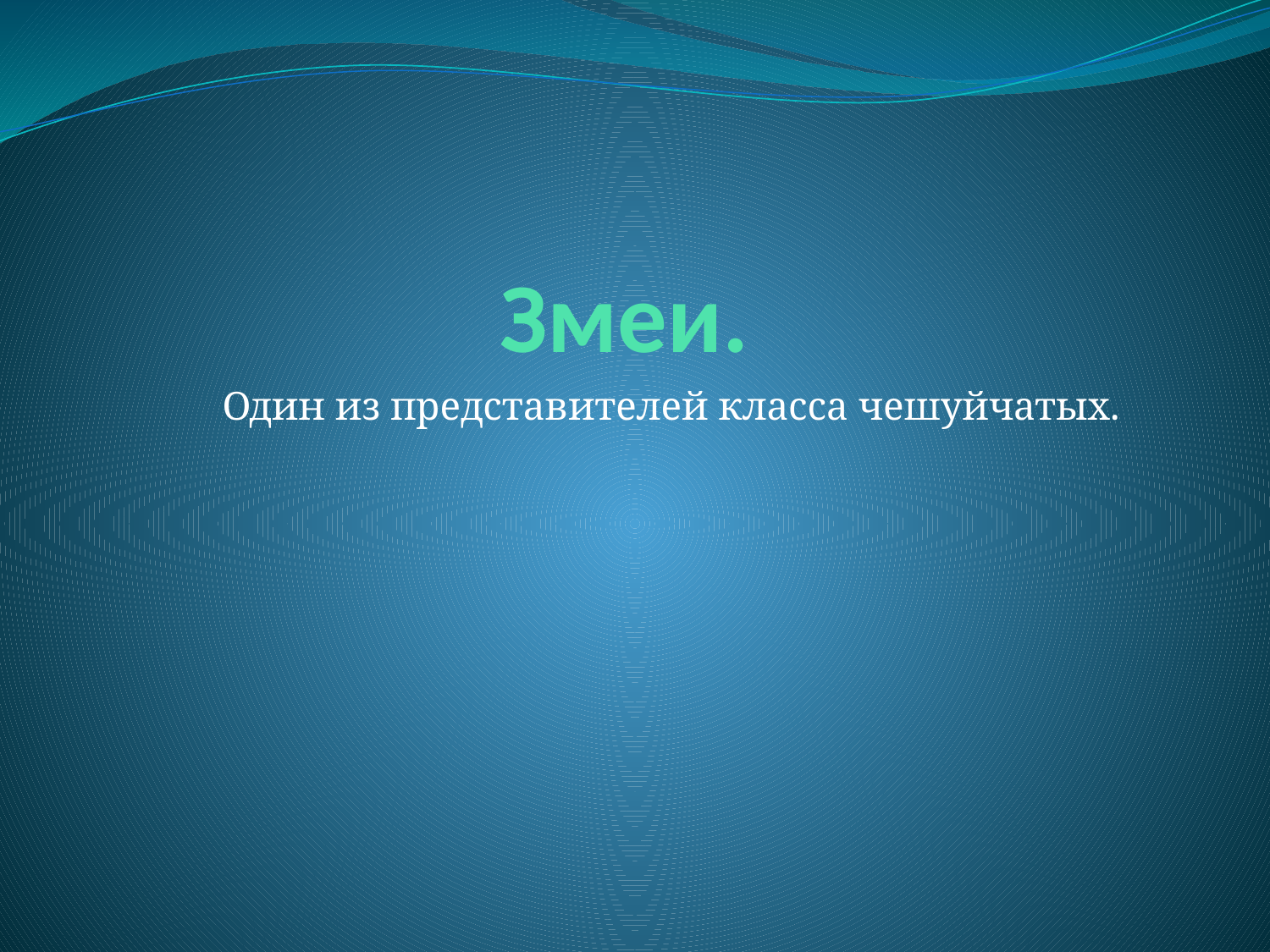

# Змеи.
              Один из представителей класса чешуйчатых.